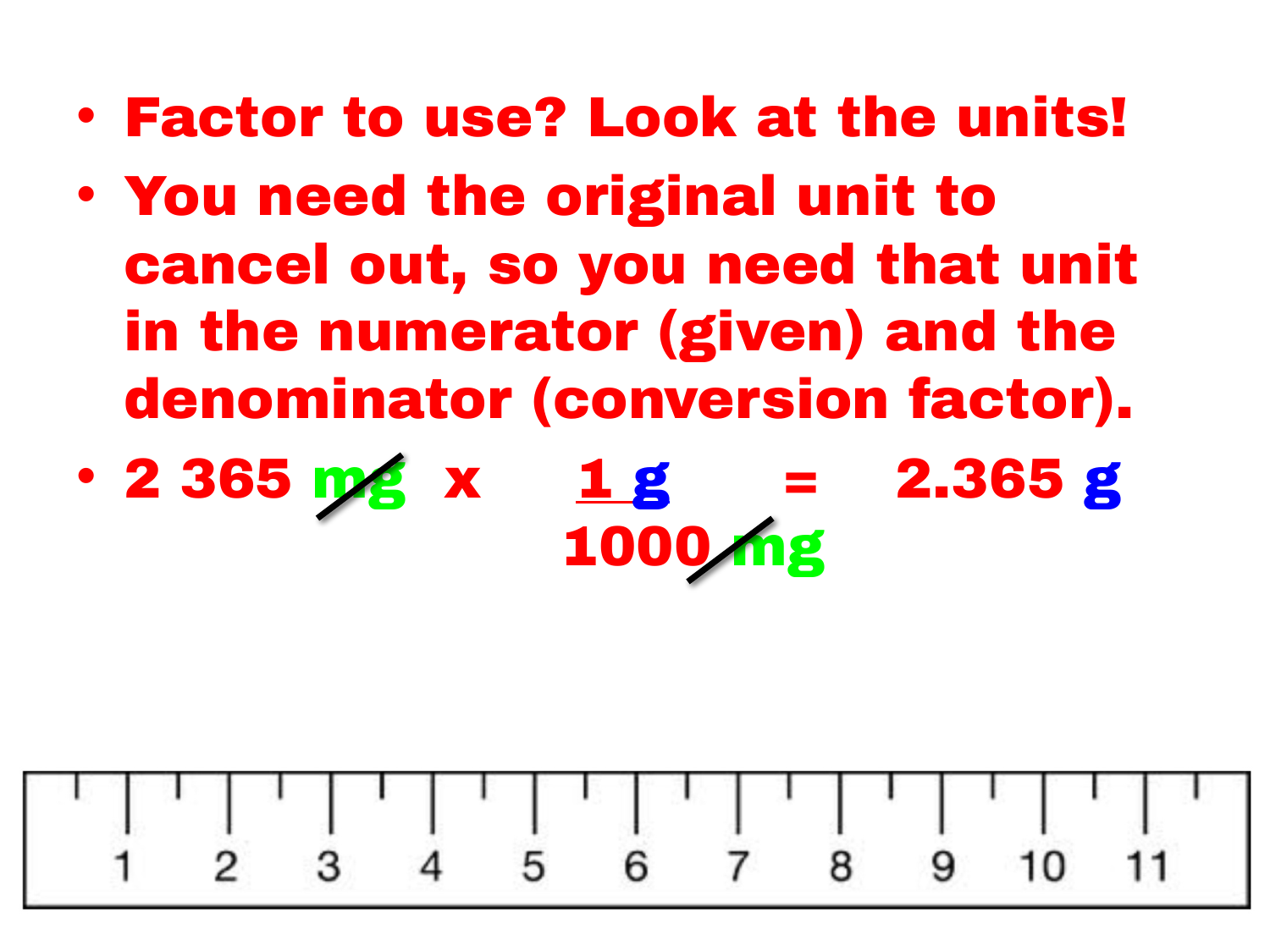

Factor to use? Look at the units!
You need the original unit to cancel out, so you need that unit in the numerator (given) and the denominator (conversion factor).
2 365 mg  x     1 g      =    2.365 g 	           	   1000 mg